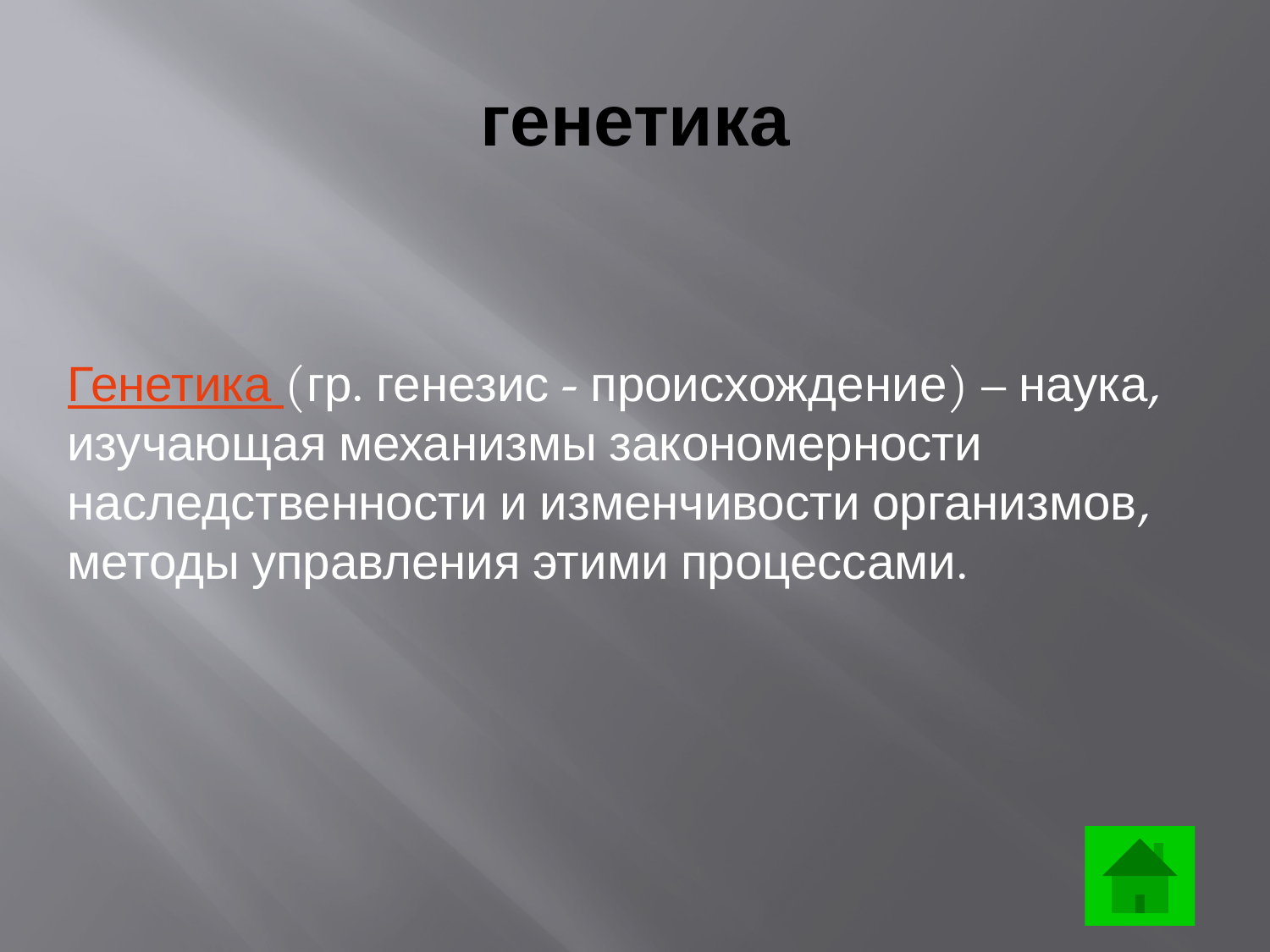

# генетика
Генетика (гр. генезис - происхождение) – наука, изучающая механизмы закономерности наследственности и изменчивости организмов, методы управления этими процессами.